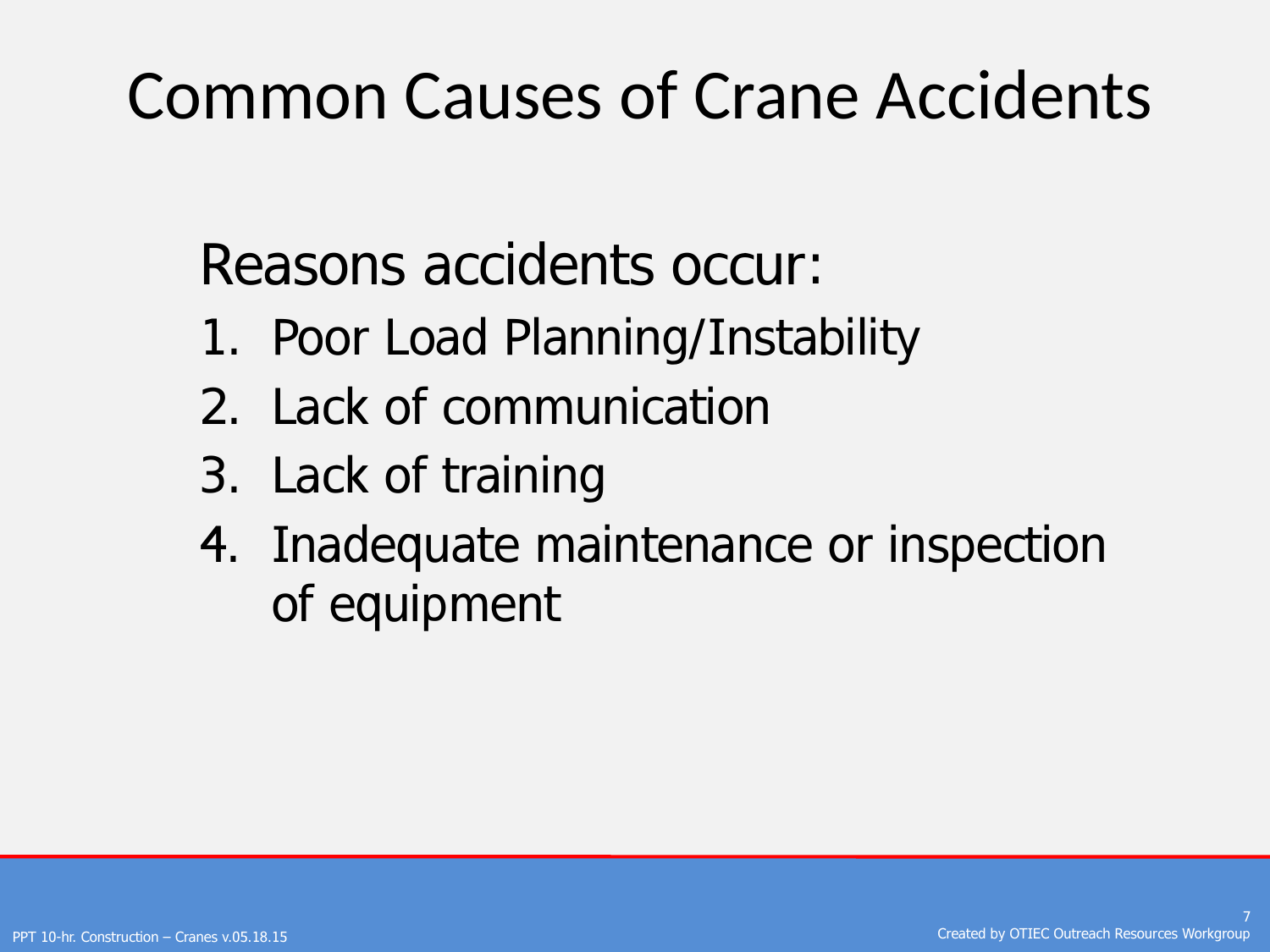

# Common Causes of Crane Accidents
Reasons accidents occur:
Poor Load Planning/Instability
Lack of communication
Lack of training
Inadequate maintenance or inspection of equipment